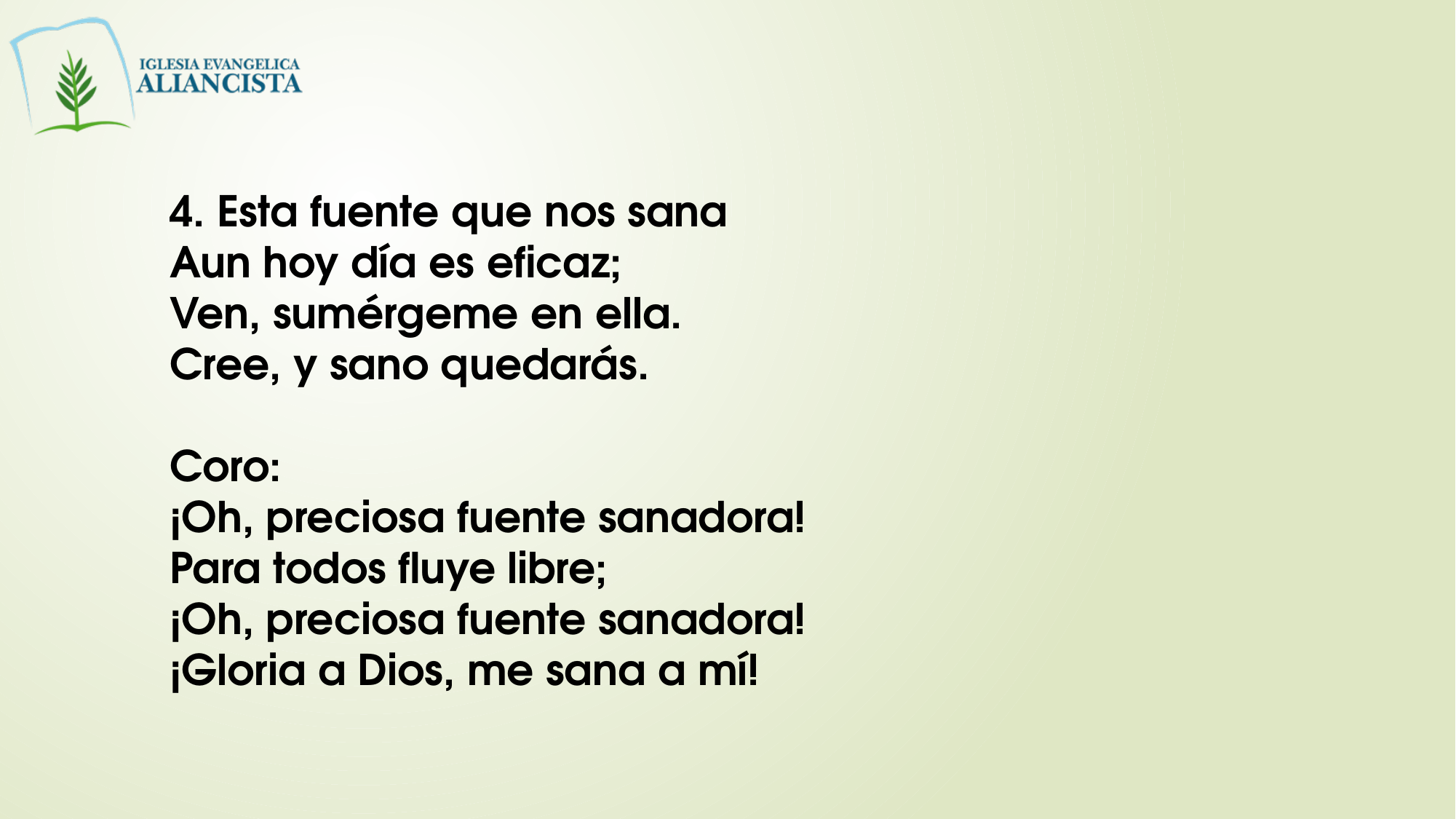

4. Esta fuente que nos sana
Aun hoy día es eficaz;
Ven, sumérgeme en ella.
Cree, y sano quedarás.

Coro:
¡Oh, preciosa fuente sanadora!
Para todos fluye libre;
¡Oh, preciosa fuente sanadora!
¡Gloria a Dios, me sana a mí!